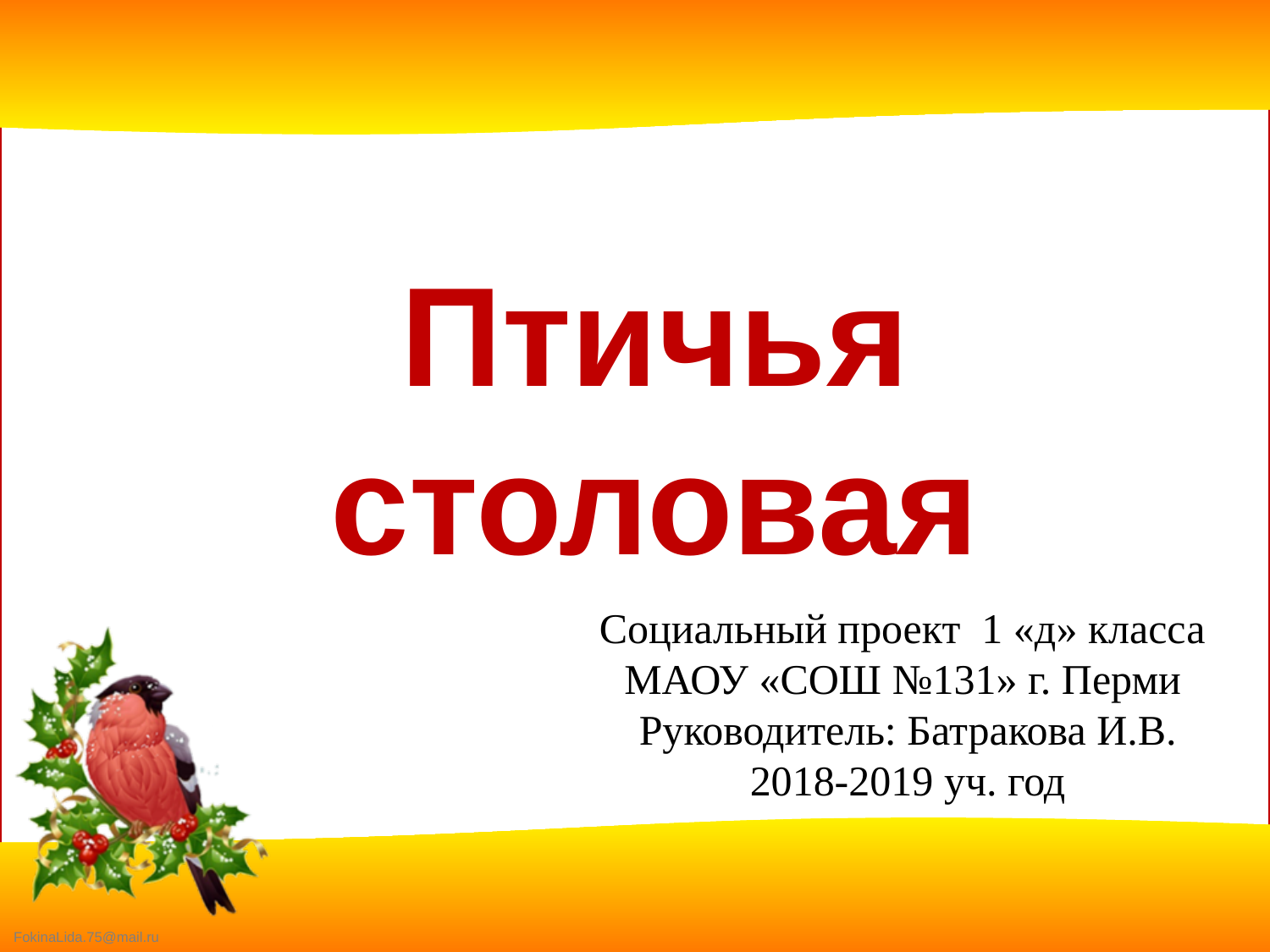

Птичья столовая

Социальный проект  1 «д» класса
МАОУ «СОШ №131» г. Перми
Руководитель: Батракова И.В.
2018-2019 уч. год